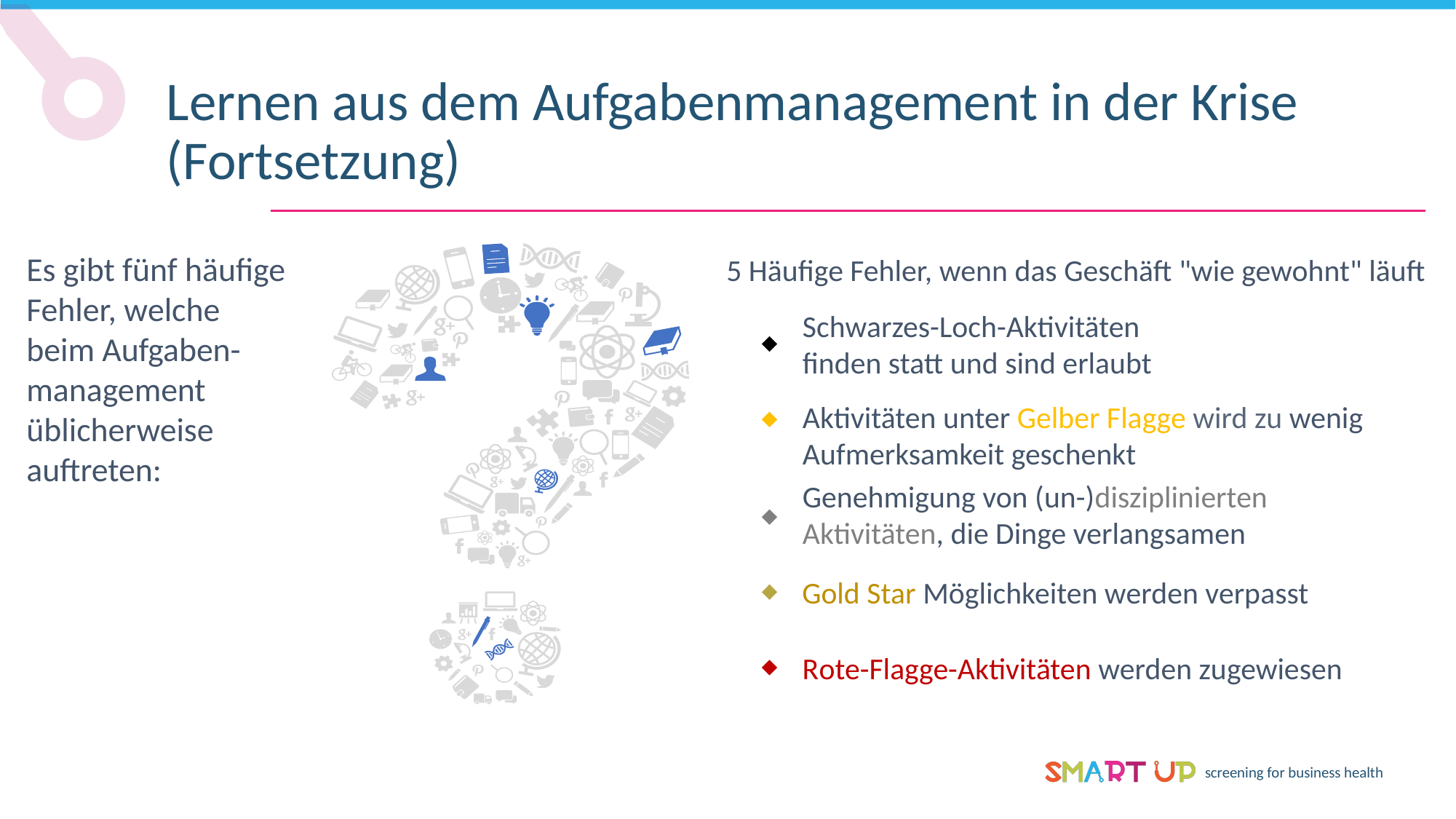

Lernen aus dem Aufgabenmanagement in der Krise (Fortsetzung)
Es gibt fünf häufige Fehler, welche beim Aufgaben-management üblicherweise auftreten:

5 Häufige Fehler, wenn das Geschäft "wie gewohnt" läuft
Schwarzes-Loch-Aktivitäten
finden statt und sind erlaubt

Aktivitäten unter Gelber Flagge wird zu wenig Aufmerksamkeit geschenkt

Genehmigung von (un-)disziplinierten Aktivitäten, die Dinge verlangsamen

Gold Star Möglichkeiten werden verpasst

Rote-Flagge-Aktivitäten werden zugewiesen

I